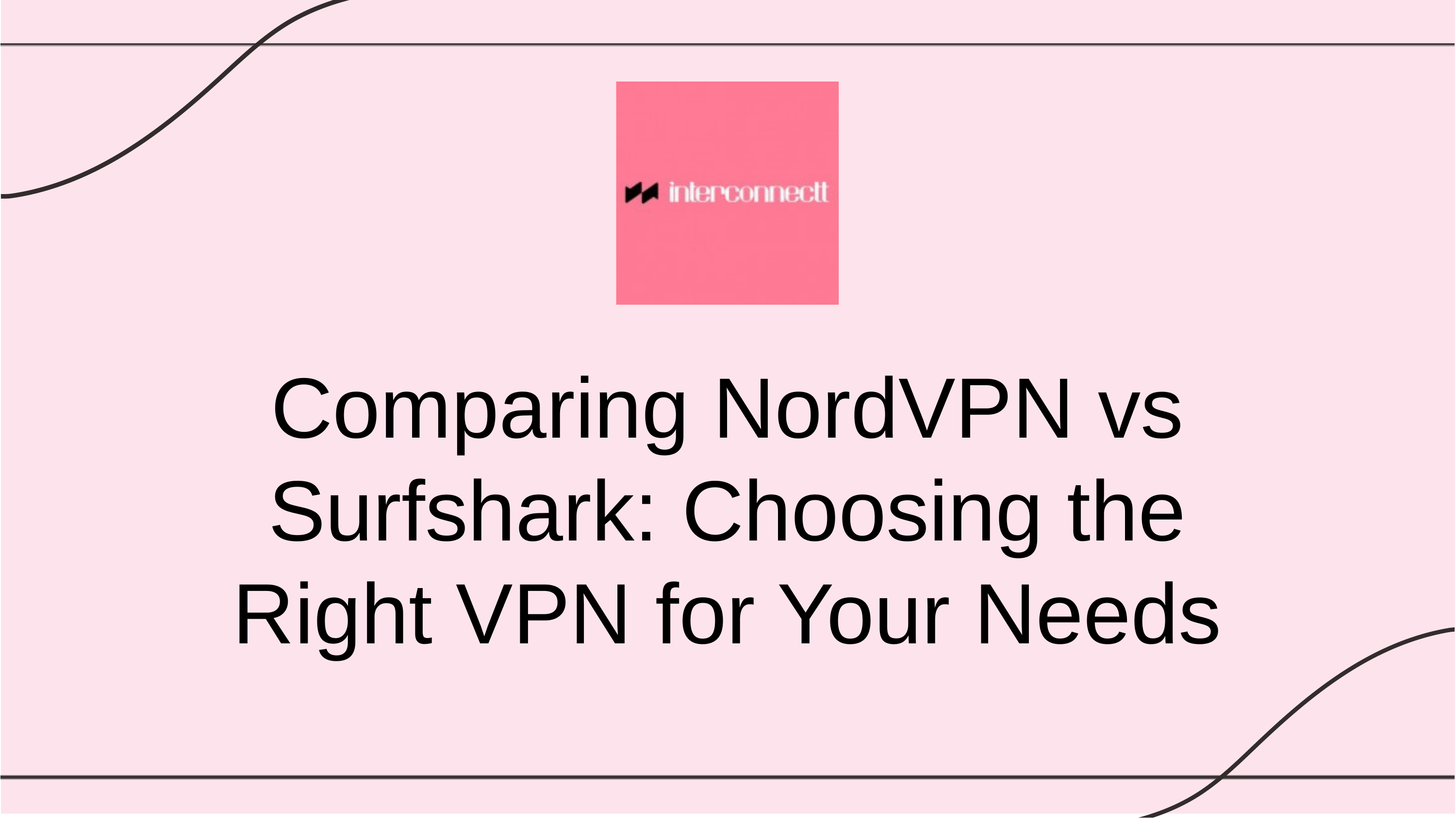

Comparing NordVPN vs Surfshark: Choosing the Right VPN for Your Needs